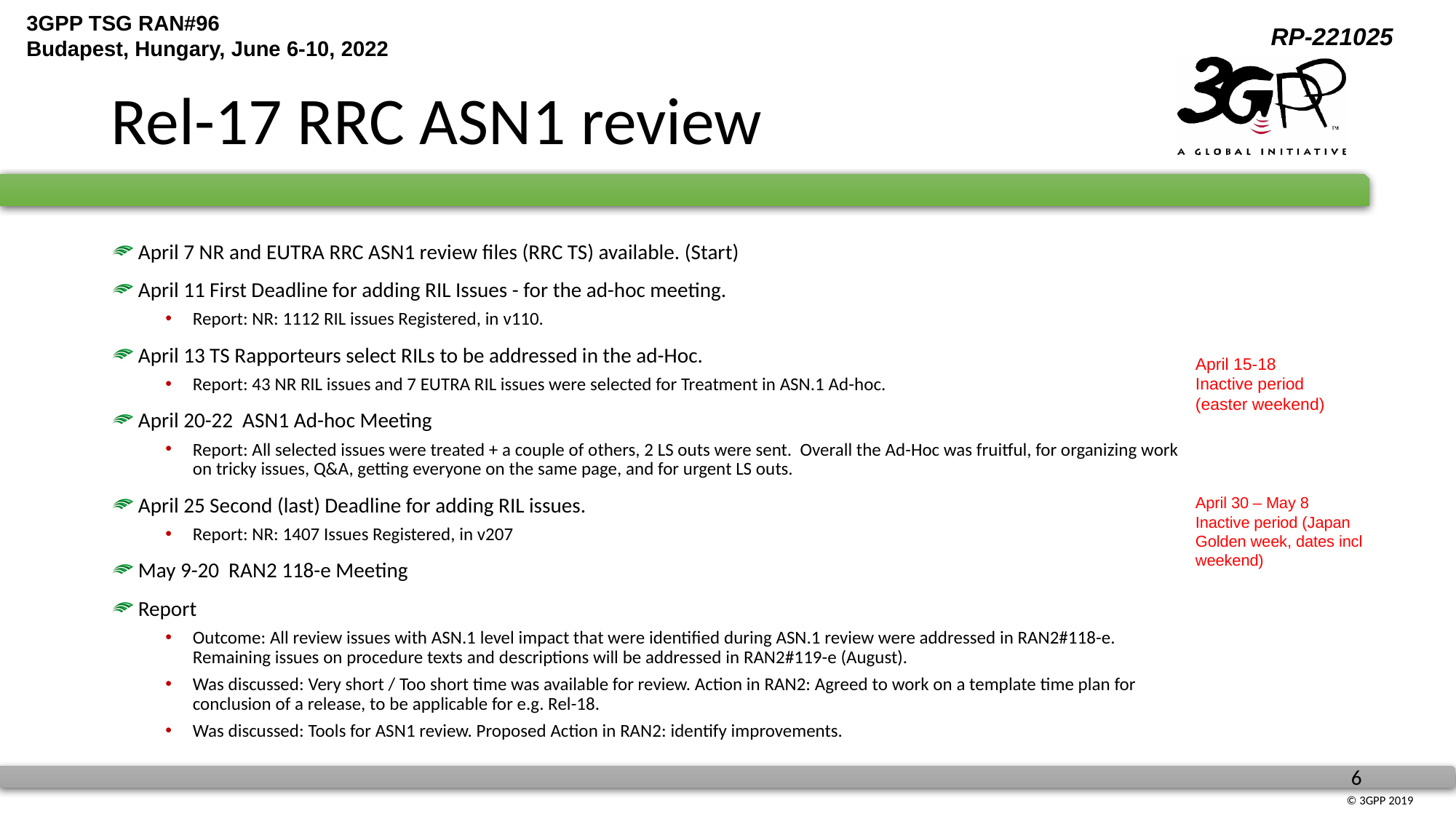

# Rel-17 RRC ASN1 review
April 7 NR and EUTRA RRC ASN1 review files (RRC TS) available. (Start)
April 11 First Deadline for adding RIL Issues - for the ad-hoc meeting.
Report: NR: 1112 RIL issues Registered, in v110.
April 13 TS Rapporteurs select RILs to be addressed in the ad-Hoc.
Report: 43 NR RIL issues and 7 EUTRA RIL issues were selected for Treatment in ASN.1 Ad-hoc.
April 20-22  ASN1 Ad-hoc Meeting
Report: All selected issues were treated + a couple of others, 2 LS outs were sent.  Overall the Ad-Hoc was fruitful, for organizing work on tricky issues, Q&A, getting everyone on the same page, and for urgent LS outs.
April 25 Second (last) Deadline for adding RIL issues.
Report: NR: 1407 Issues Registered, in v207
May 9-20  RAN2 118-e Meeting
Report
Outcome: All review issues with ASN.1 level impact that were identified during ASN.1 review were addressed in RAN2#118-e. Remaining issues on procedure texts and descriptions will be addressed in RAN2#119-e (August).
Was discussed: Very short / Too short time was available for review. Action in RAN2: Agreed to work on a template time plan for conclusion of a release, to be applicable for e.g. Rel-18.
Was discussed: Tools for ASN1 review. Proposed Action in RAN2: identify improvements.

April 15-18  Inactive period (easter weekend)
April 30 – May 8
Inactive period (Japan Golden week, dates incl weekend)